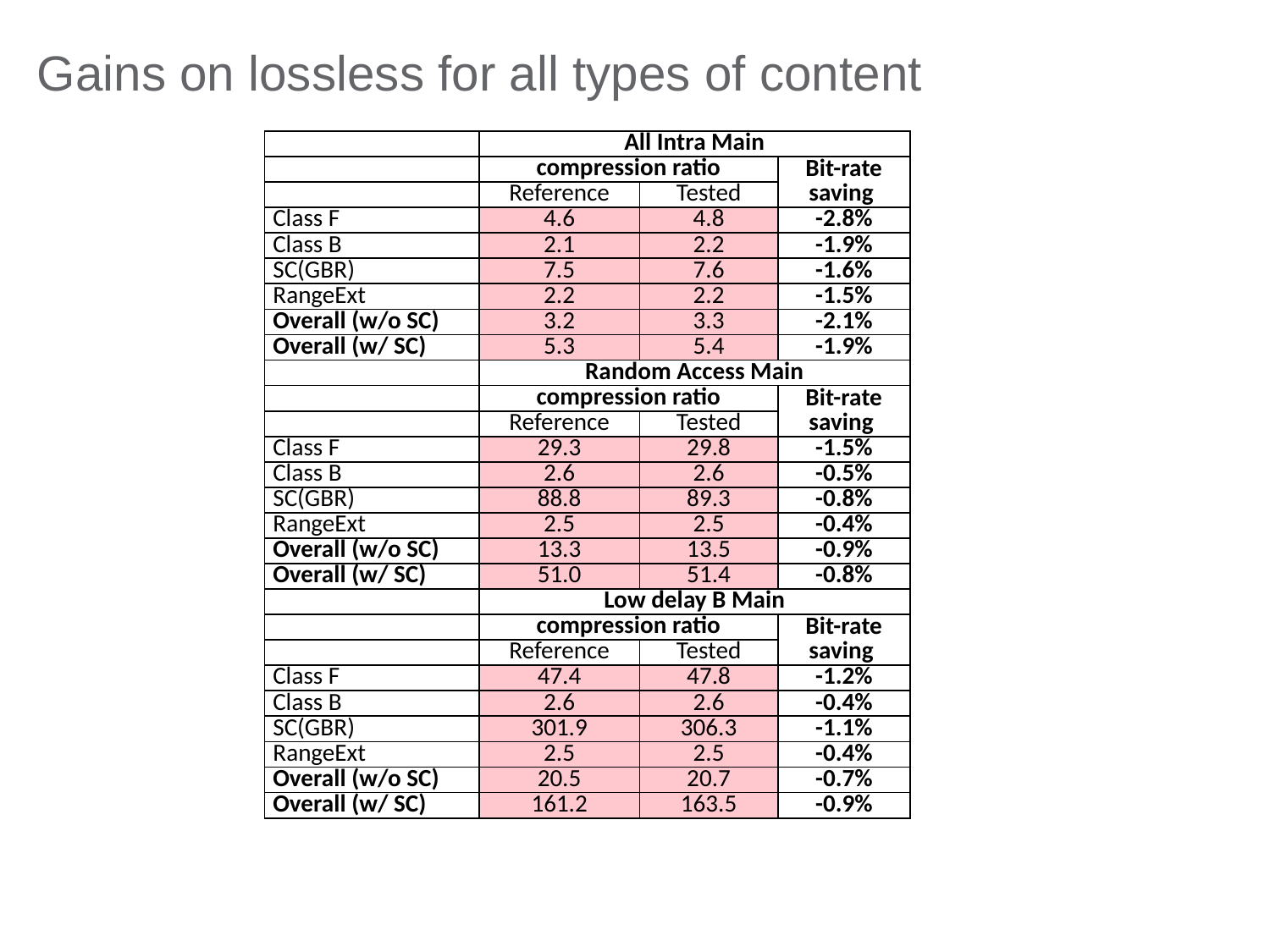

# Gains on lossless for all types of content

|  | All Intra Main |  |  |
| --- | --- | --- | --- |
|  | compression ratio |  | Bit-rate saving |
|  | Reference | Tested |  |
| Class F | 4.6 | 4.8 | -2.8% |
| Class B | 2.1 | 2.2 | -1.9% |
| SC(GBR) | 7.5 | 7.6 | -1.6% |
| RangeExt | 2.2 | 2.2 | -1.5% |
| Overall (w/o SC) | 3.2 | 3.3 | -2.1% |
| Overall (w/ SC) | 5.3 | 5.4 | -1.9% |
|  | Random Access Main |  |  |
|  | compression ratio |  | Bit-rate saving |
|  | Reference | Tested |  |
| Class F | 29.3 | 29.8 | -1.5% |
| Class B | 2.6 | 2.6 | -0.5% |
| SC(GBR) | 88.8 | 89.3 | -0.8% |
| RangeExt | 2.5 | 2.5 | -0.4% |
| Overall (w/o SC) | 13.3 | 13.5 | -0.9% |
| Overall (w/ SC) | 51.0 | 51.4 | -0.8% |
|  | Low delay B Main |  |  |
|  | compression ratio |  | Bit-rate saving |
|  | Reference | Tested |  |
| Class F | 47.4 | 47.8 | -1.2% |
| Class B | 2.6 | 2.6 | -0.4% |
| SC(GBR) | 301.9 | 306.3 | -1.1% |
| RangeExt | 2.5 | 2.5 | -0.4% |
| Overall (w/o SC) | 20.5 | 20.7 | -0.7% |
| Overall (w/ SC) | 161.2 | 163.5 | -0.9% |